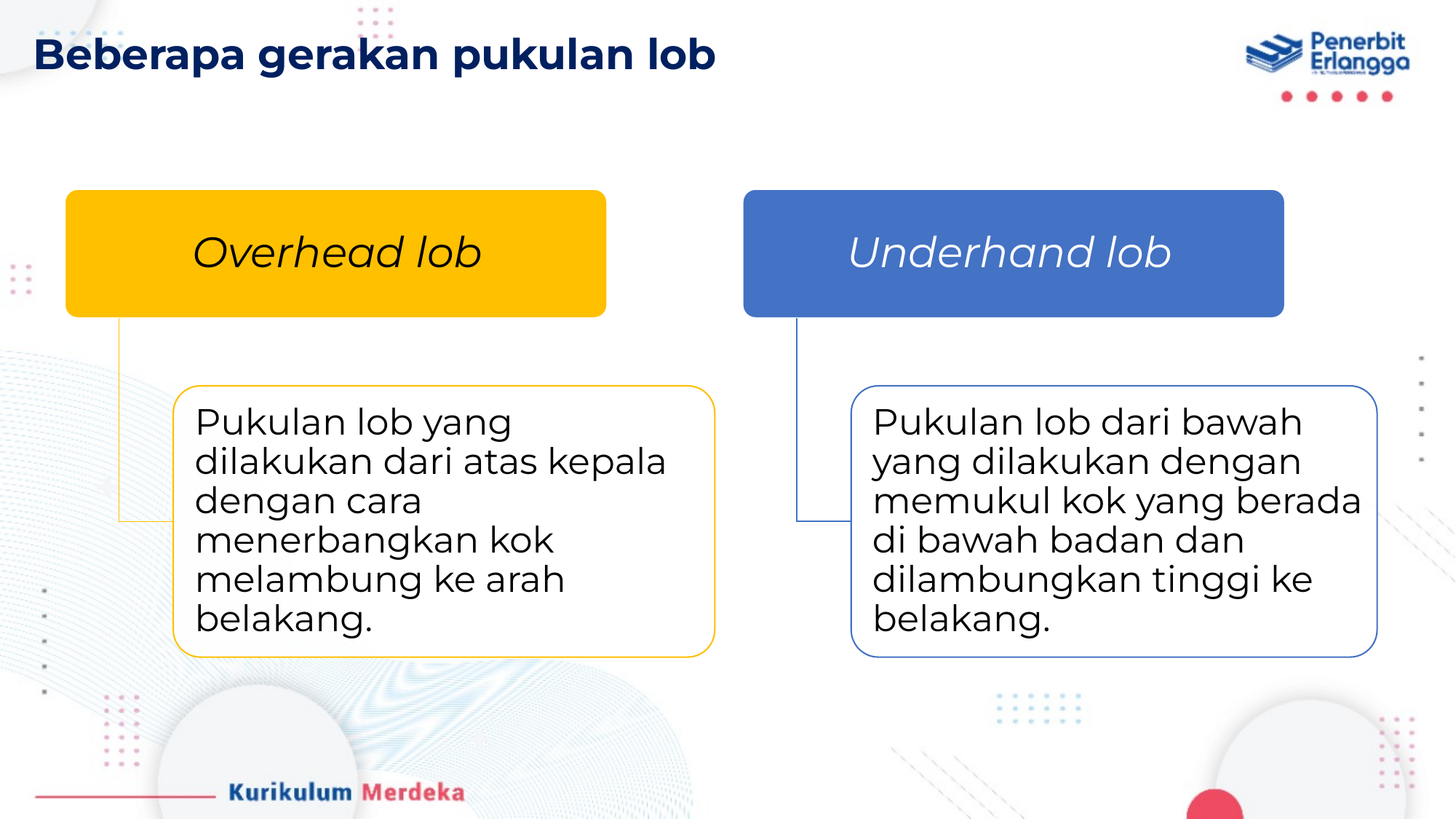

Beberapa gerakan pukulan lob
Overhead lob
Pukulan lob yang dilakukan dari atas kepala dengan cara menerbangkan kok
melambung ke arah belakang.
Underhand lob
Pukulan lob dari bawah yang dilakukan dengan memukul kok yang berada di bawah badan dan dilambungkan tinggi ke belakang.